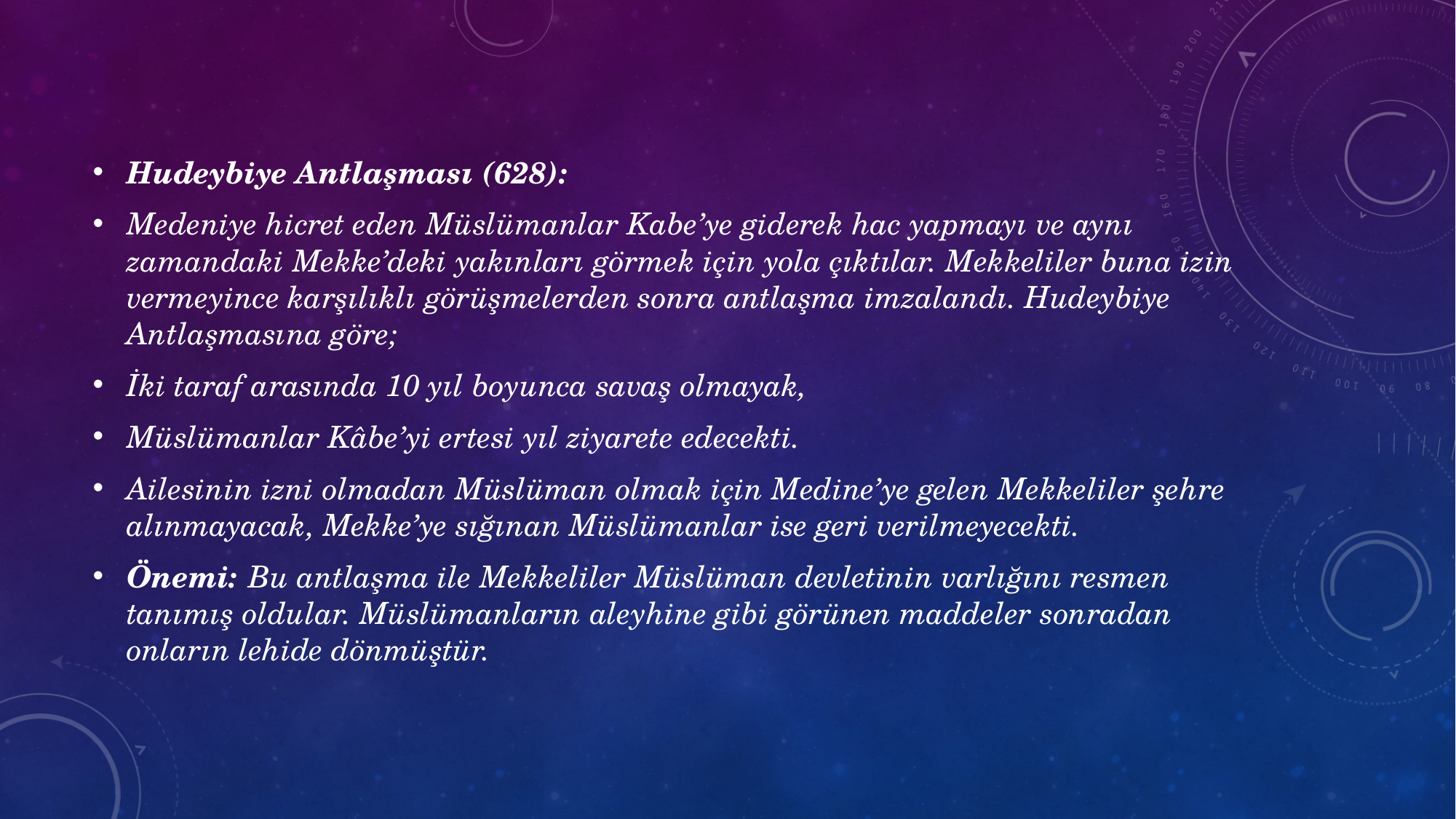

Hudeybiye Antlaşması (628):
Medeniye hicret eden Müslümanlar Kabe’ye giderek hac yapmayı ve aynı zamandaki Mekke’deki yakınları görmek için yola çıktılar. Mekkeliler buna izin vermeyince karşılıklı görüşmelerden sonra antlaşma imzalandı. Hudeybiye Antlaşmasına göre;
İki taraf arasında 10 yıl boyunca savaş olmayak,
Müslümanlar Kâbe’yi ertesi yıl ziyarete edecekti.
Ailesinin izni olmadan Müslüman olmak için Medine’ye gelen Mekkeliler şehre alınmayacak, Mekke’ye sığınan Müslümanlar ise geri verilmeyecekti.
Önemi: Bu antlaşma ile Mekkeliler Müslüman devletinin varlığını resmen tanımış oldular. Müslümanların aleyhine gibi görünen maddeler sonradan onların lehide dönmüştür.